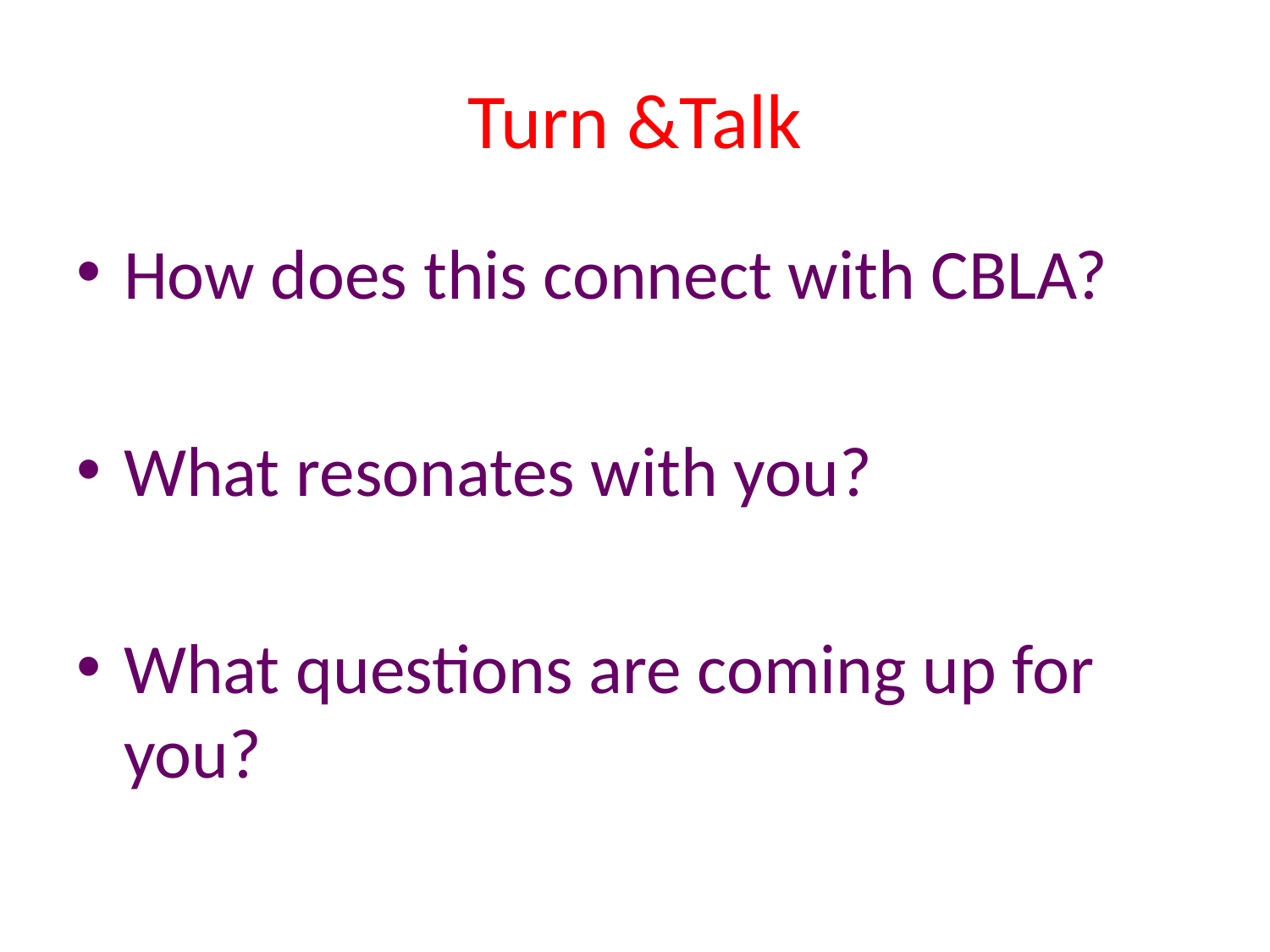

# Turn &Talk
How does this connect with CBLA?

What resonates with you?

What questions are coming up for you?